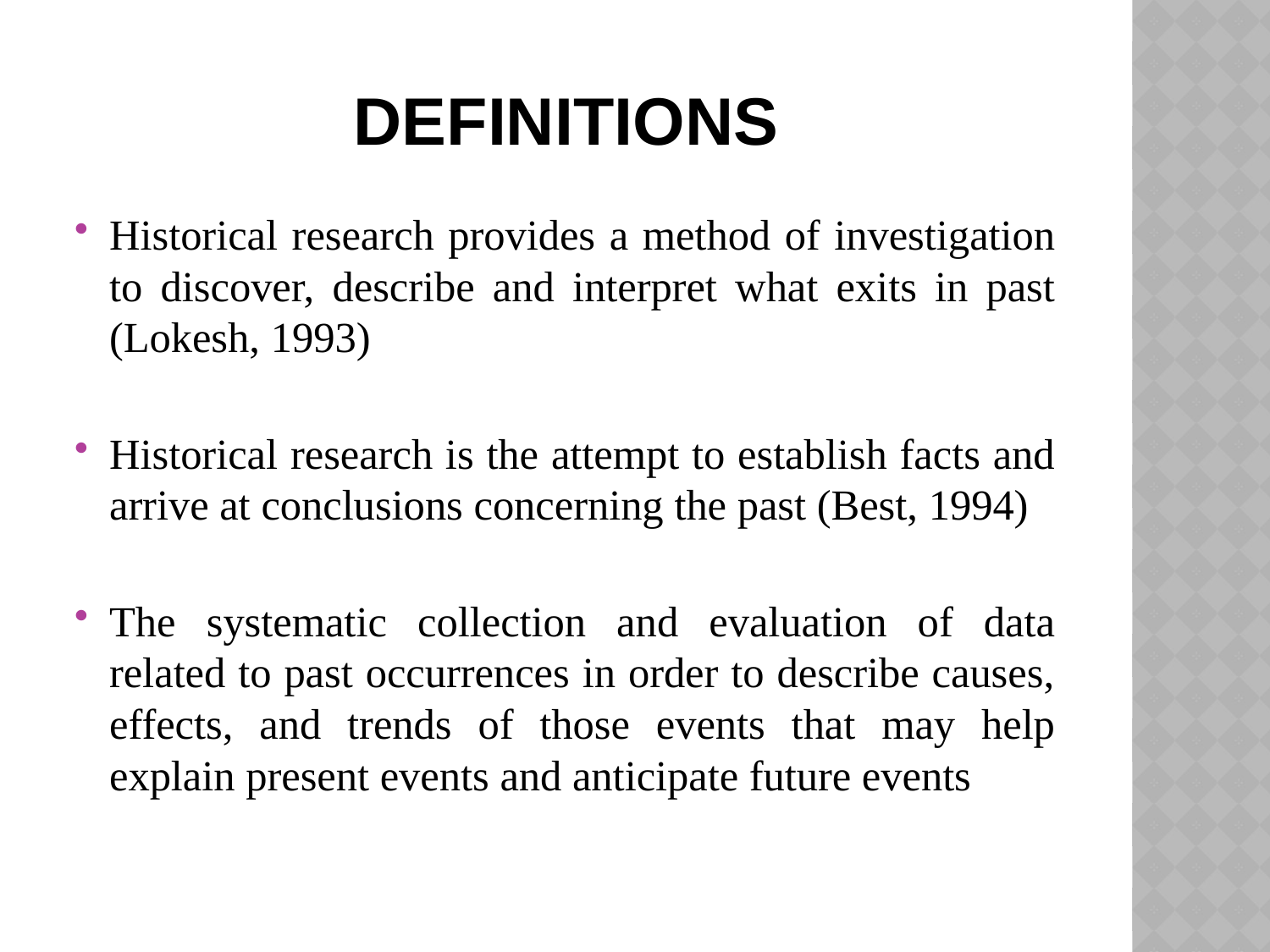

# definitions
Historical research provides a method of investigation to discover, describe and interpret what exits in past (Lokesh, 1993)

Historical research is the attempt to establish facts and arrive at conclusions concerning the past (Best, 1994)

The systematic collection and evaluation of data related to past occurrences in order to describe causes, effects, and trends of those events that may help explain present events and anticipate future events